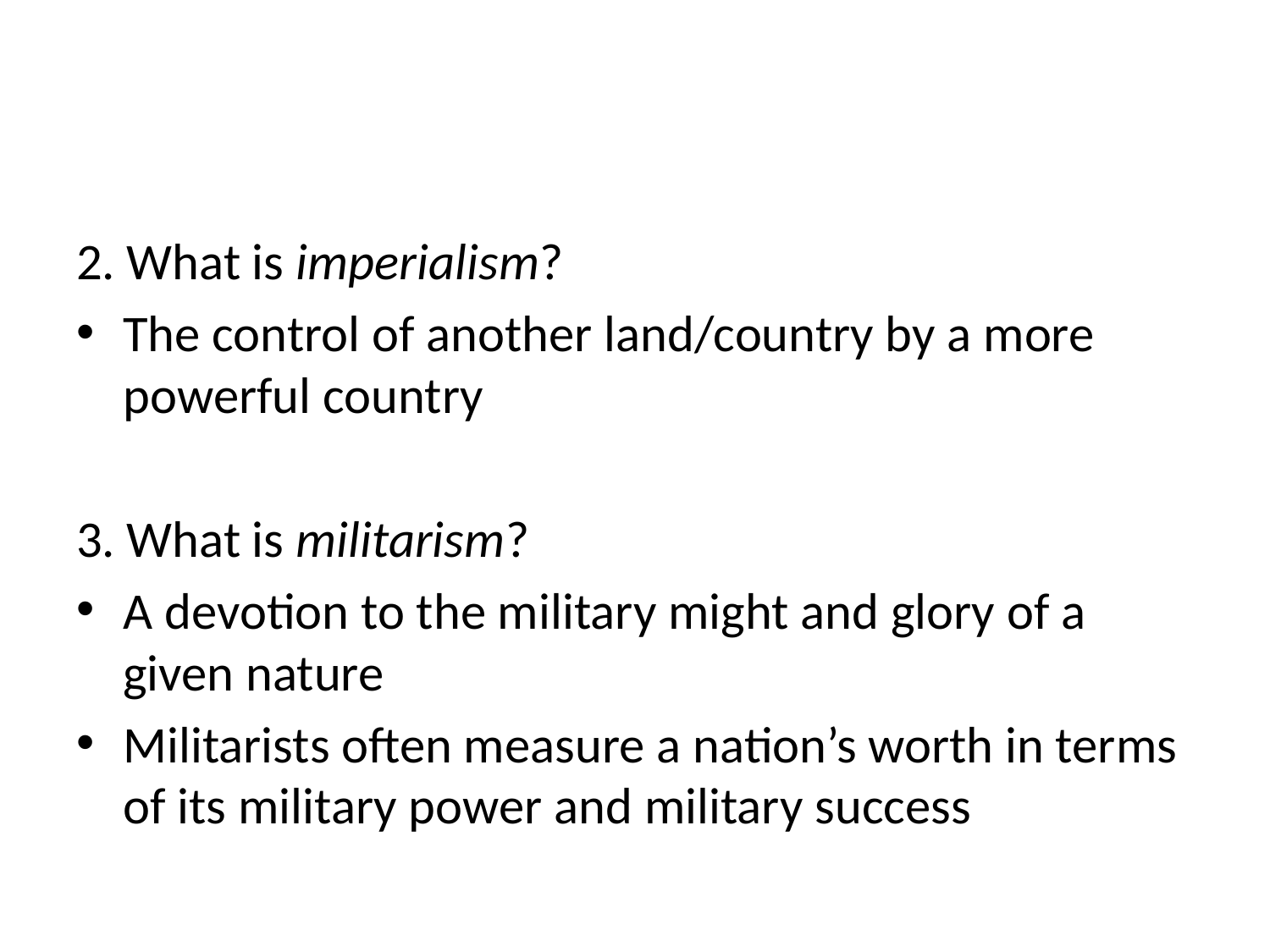

#
2. What is imperialism?
The control of another land/country by a more powerful country

3. What is militarism?
A devotion to the military might and glory of a given nature
Militarists often measure a nation’s worth in terms of its military power and military success